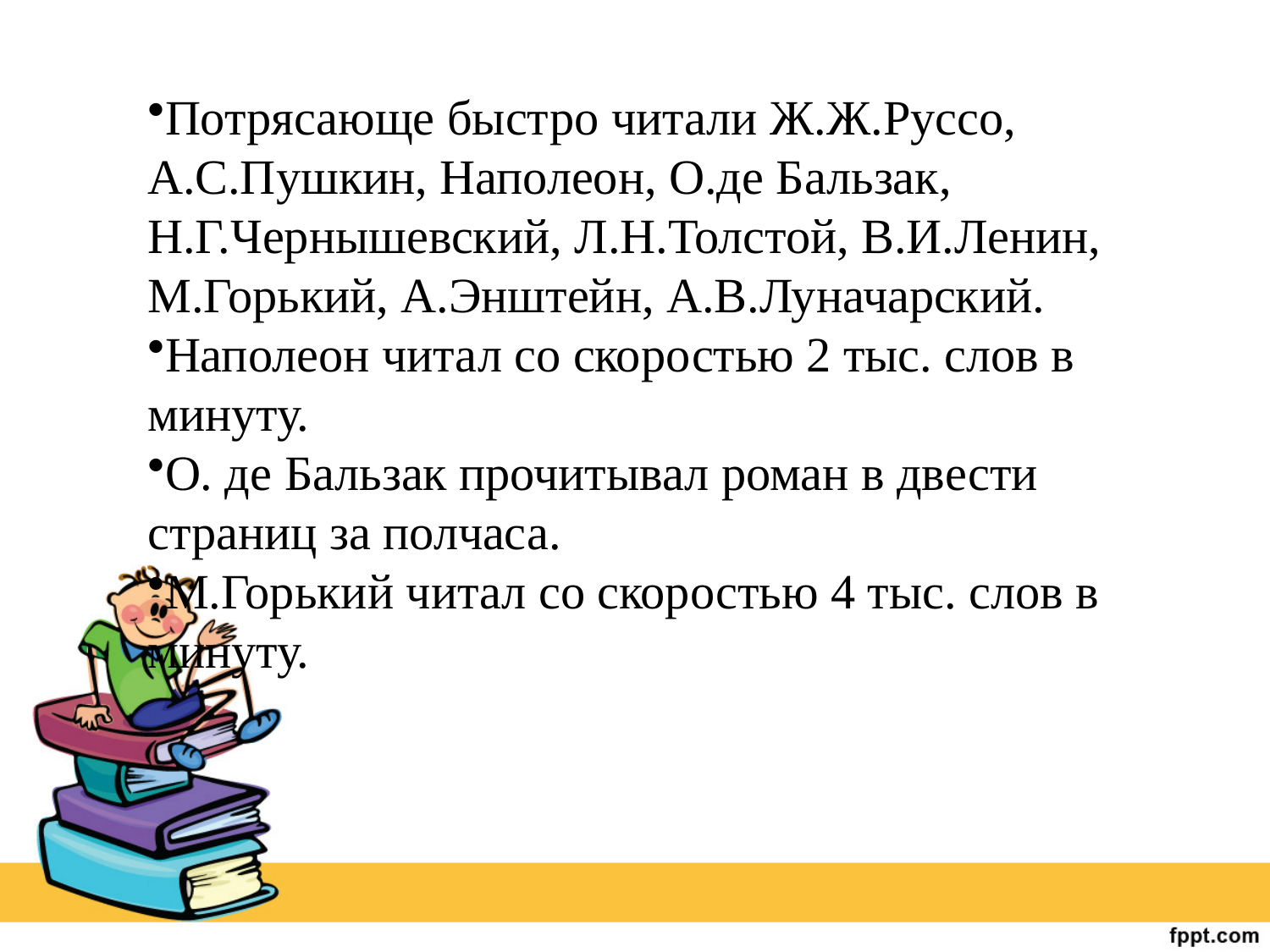

Потрясающе быстро читали Ж.Ж.Руссо, А.С.Пушкин, Наполеон, О.де Бальзак, Н.Г.Чернышевский, Л.Н.Толстой, В.И.Ленин, М.Горький, А.Энштейн, А.В.Луначарский.
Наполеон читал со скоростью 2 тыс. слов в минуту.
О. де Бальзак прочитывал роман в двести страниц за полчаса.
М.Горький читал со скоростью 4 тыс. слов в минуту.